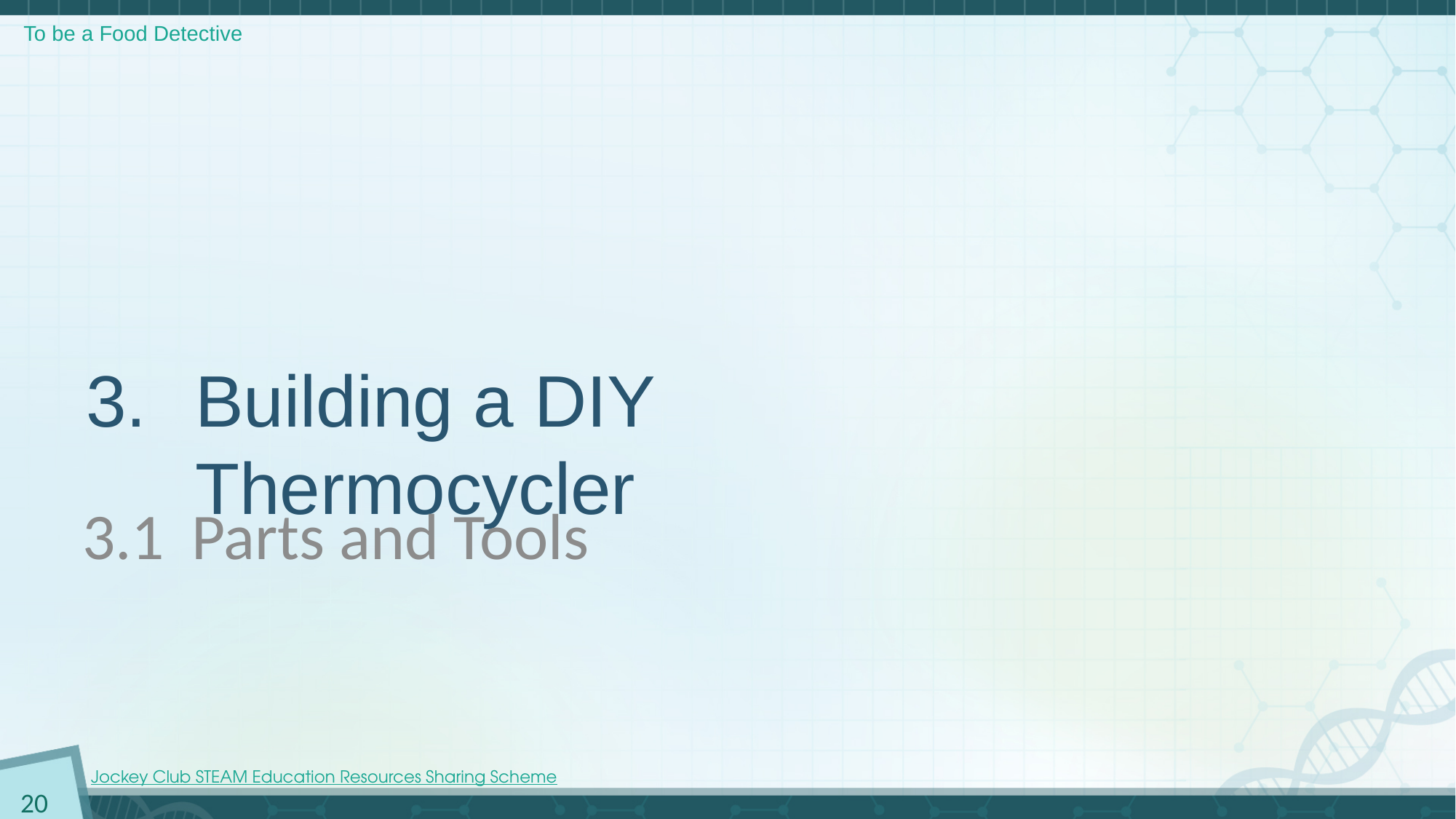

Building a DIY Thermocycler
3.1	Parts and Tools
20